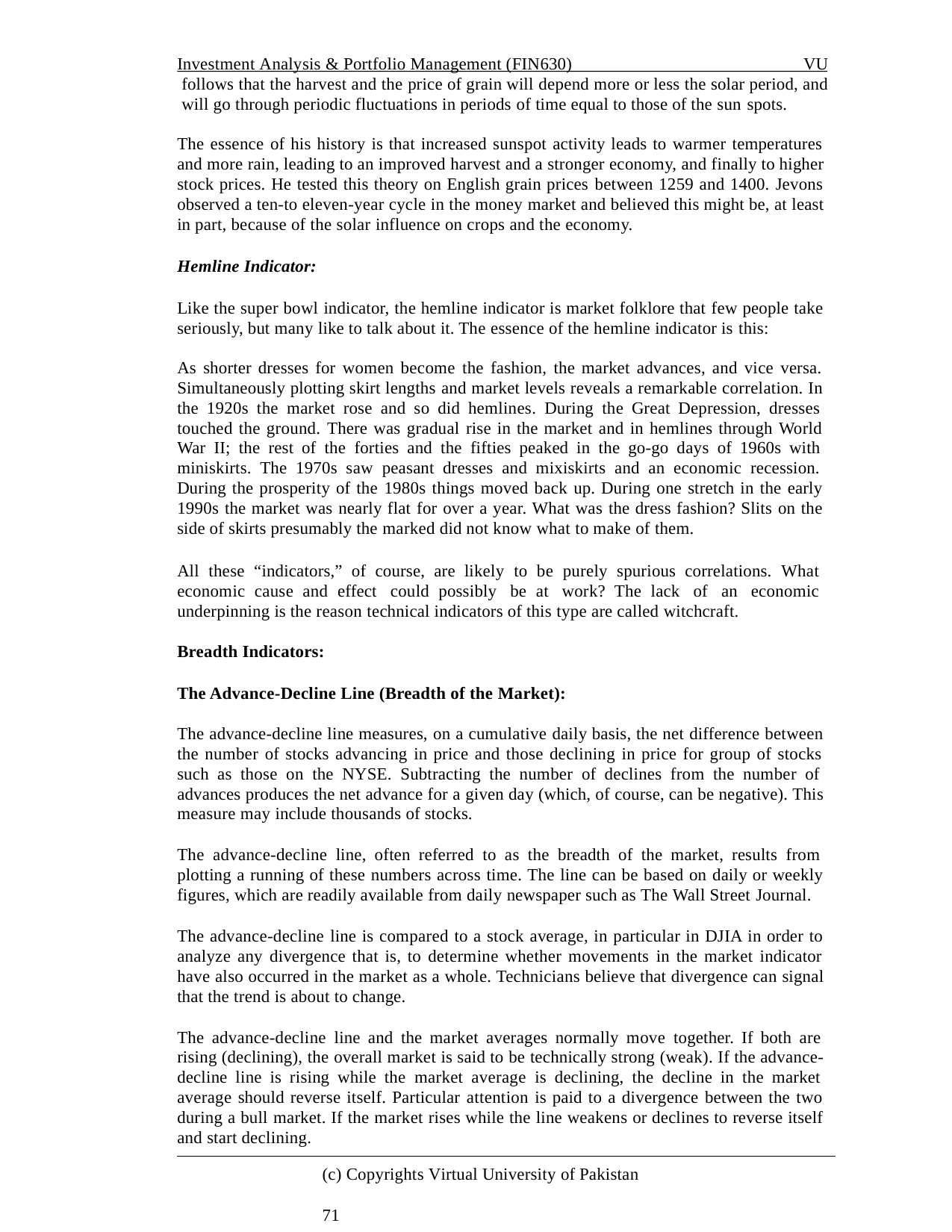

Investment Analysis & Portfolio Management (FIN630)	VU  follows that the harvest and the price of grain will depend more or less the solar period, and  will go through periodic fluctuations in periods of time equal to those of the sun spots.

The essence of his history is that increased sunspot activity leads to warmer temperatures  and more rain, leading to an improved harvest and a stronger economy, and finally to higher  stock prices. He tested this theory on English grain prices between 1259 and 1400. Jevons  observed a ten-to eleven-year cycle in the money market and believed this might be, at least  in part, because of the solar influence on crops and the economy.

Hemline Indicator:

Like the super bowl indicator, the hemline indicator is market folklore that few people take  seriously, but many like to talk about it. The essence of the hemline indicator is this:

As shorter dresses for women become the fashion, the market advances, and vice versa.  Simultaneously plotting skirt lengths and market levels reveals a remarkable correlation. In  the 1920s the market rose and so did hemlines. During the Great Depression, dresses  touched the ground. There was gradual rise in the market and in hemlines through World  War II; the rest of the forties and the fifties peaked in the go-go days of 1960s with  miniskirts. The 1970s saw peasant dresses and mixiskirts and an economic recession.  During the prosperity of the 1980s things moved back up. During one stretch in the early  1990s the market was nearly flat for over a year. What was the dress fashion? Slits on the  side of skirts presumably the marked did not know what to make of them.

All these “indicators,” of course, are likely to be purely spurious correlations. What  economic cause and effect could possibly be at work? The lack of an economic  underpinning is the reason technical indicators of this type are called witchcraft.

Breadth Indicators:

The Advance-Decline Line (Breadth of the Market):

The advance-decline line measures, on a cumulative daily basis, the net difference between  the number of stocks advancing in price and those declining in price for group of stocks  such as those on the NYSE. Subtracting the number of declines from the number of  advances produces the net advance for a given day (which, of course, can be negative). This  measure may include thousands of stocks.

The advance-decline line, often referred to as the breadth of the market, results from  plotting a running of these numbers across time. The line can be based on daily or weekly  figures, which are readily available from daily newspaper such as The Wall Street Journal.

The advance-decline line is compared to a stock average, in particular in DJIA in order to  analyze any divergence that is, to determine whether movements in the market indicator  have also occurred in the market as a whole. Technicians believe that divergence can signal  that the trend is about to change.

The advance-decline line and the market averages normally move together. If both are  rising (declining), the overall market is said to be technically strong (weak). If the advance-  decline line is rising while the market average is declining, the decline in the market  average should reverse itself. Particular attention is paid to a divergence between the two  during a bull market. If the market rises while the line weakens or declines to reverse itself  and start declining.
(c) Copyrights Virtual University of Pakistan	71